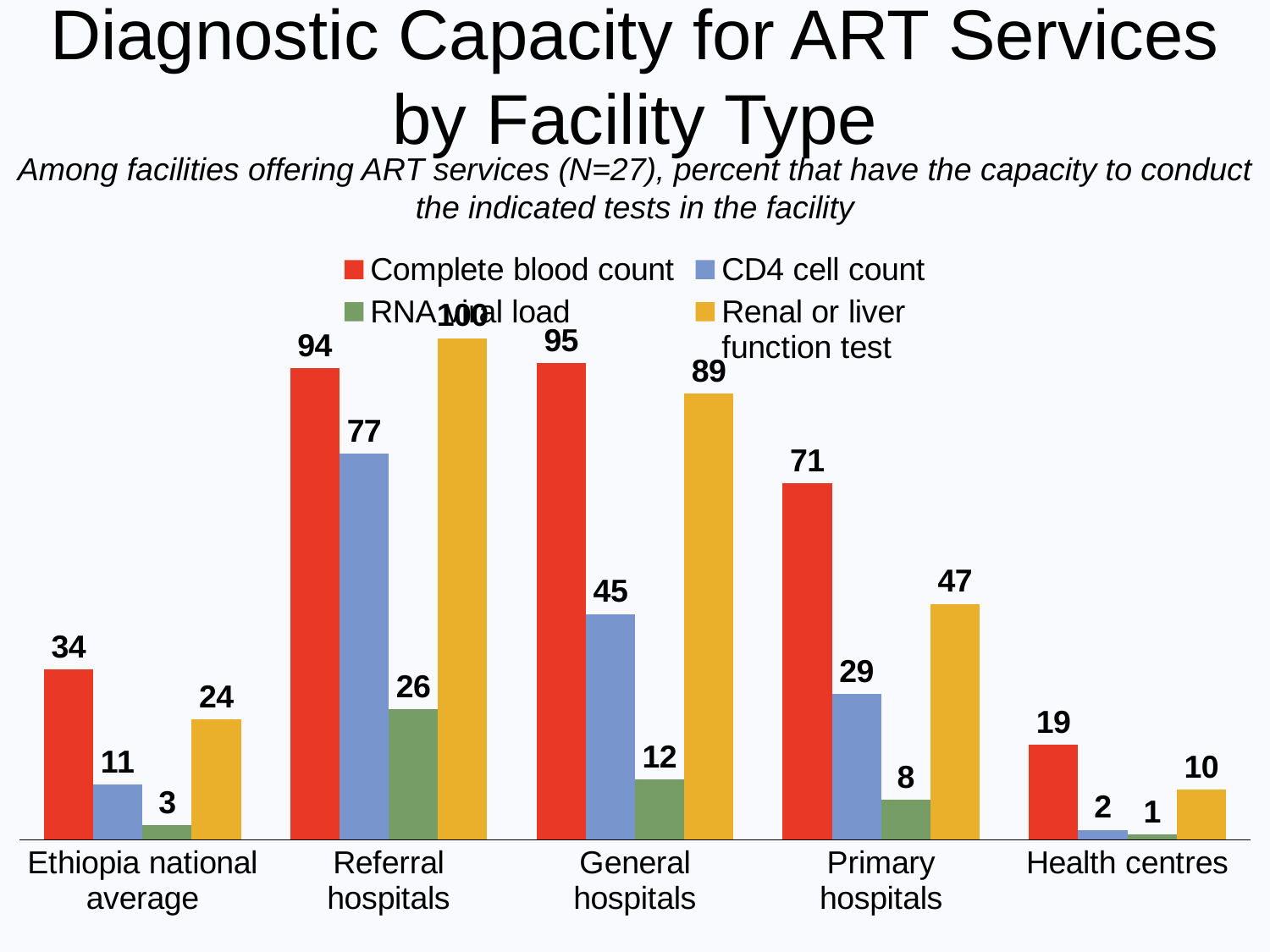

# Diagnostic Capacity for ART Services by Facility Type
Among facilities offering ART services (N=27), percent that have the capacity to conduct the indicated tests in the facility

### Chart

| Category | Complete blood count | CD4 cell count | RNA viral load | Renal or liver
function test |
|---|---|---|---|---|
| Ethiopia national average | 34.0 | 11.0 | 3.0 | 24.0 |
| Referral hospitals | 94.0 | 77.0 | 26.0 | 100.0 |
| General hospitals | 95.0 | 45.0 | 12.0 | 89.0 |
| Primary hospitals | 71.0 | 29.0 | 8.0 | 47.0 |
| Health centres | 19.0 | 2.0 | 1.0 | 10.0 |